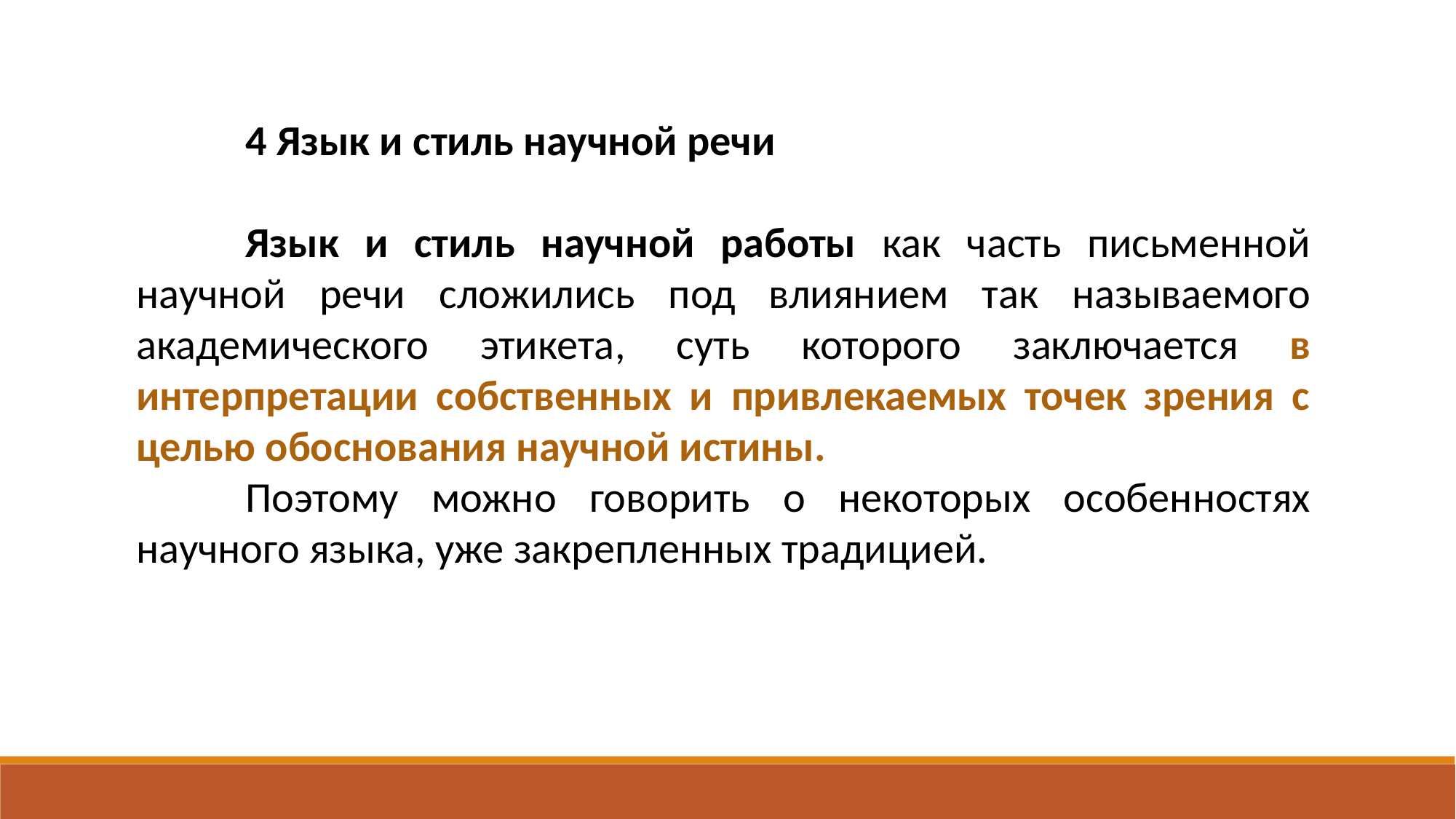

4 Язык и стиль научной речи

	Язык и стиль научной работы как часть письменной научной речи сложились под влиянием так называемого академического этикета, суть которого заключается в интерпретации собственных и привлекаемых точек зрения с целью обоснования научной истины.
	Поэтому можно говорить о некоторых особенностях научного языка, уже закрепленных традицией.